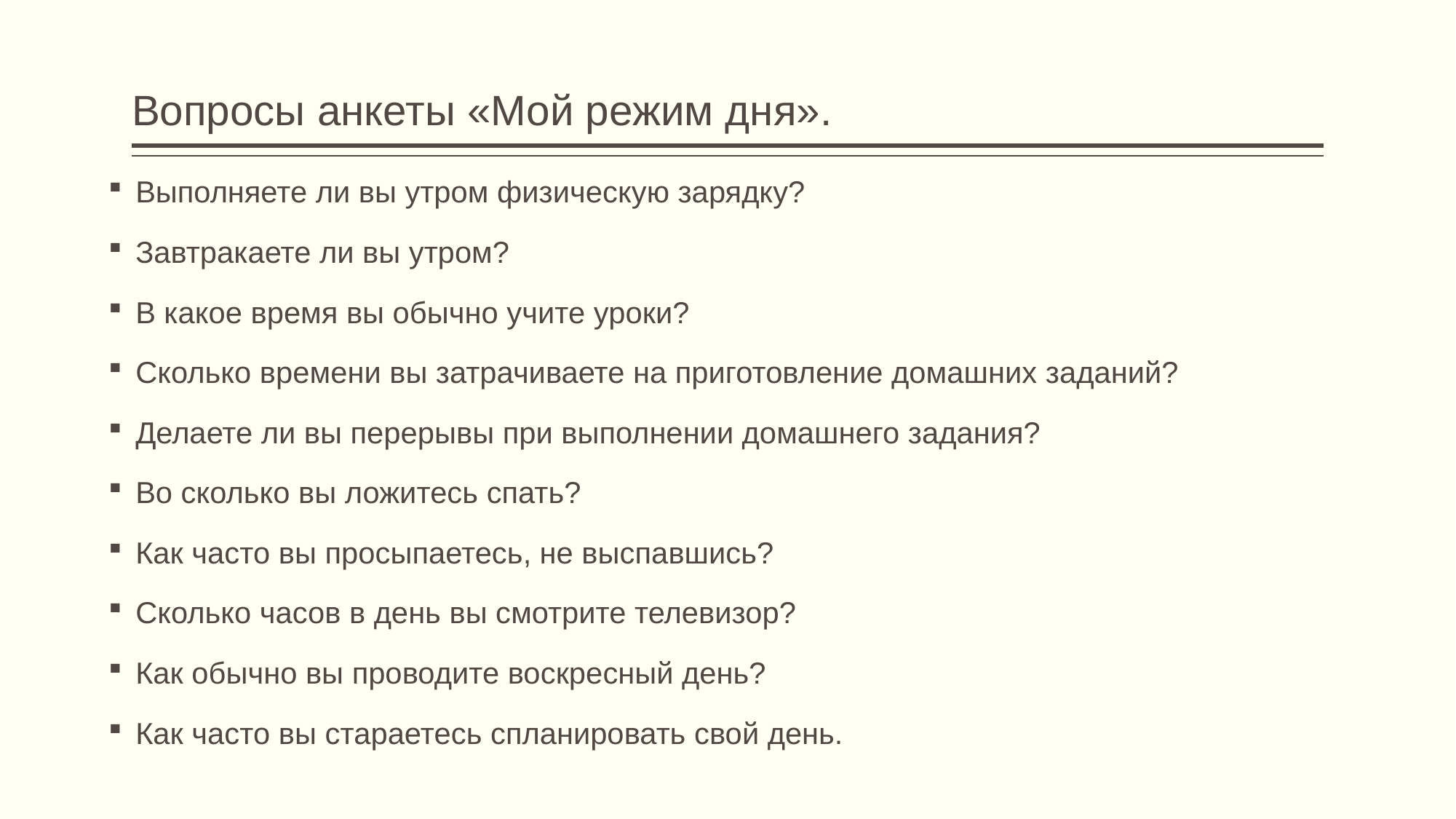

# Вопросы анкеты «Мой режим дня».
Выполняете ли вы утром физическую зарядку?
Завтракаете ли вы утром?
В какое время вы обычно учите уроки?
Сколько времени вы затрачиваете на приготовление домашних заданий?
Делаете ли вы перерывы при выполнении домашнего задания?
Во сколько вы ложитесь спать?
Как часто вы просыпаетесь, не выспавшись?
Сколько часов в день вы смотрите телевизор?
Как обычно вы проводите воскресный день?
Как часто вы стараетесь спланировать свой день.